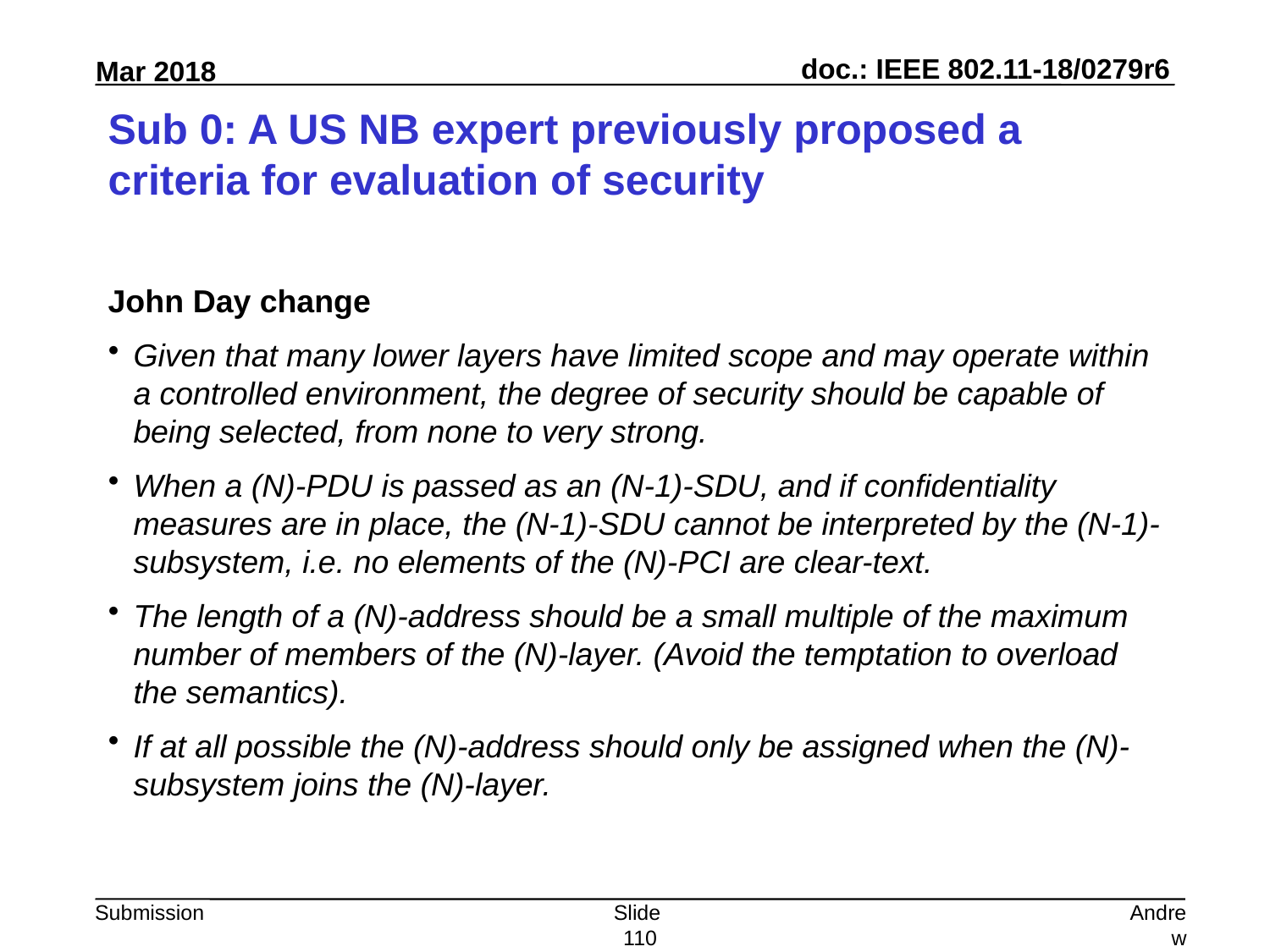

# Sub 0: A US NB expert previously proposed a criteria for evaluation of security
John Day change
Given that many lower layers have limited scope and may operate within a controlled environment, the degree of security should be capable of being selected, from none to very strong.
When a (N)-PDU is passed as an (N-1)-SDU, and if confidentiality measures are in place, the (N-1)-SDU cannot be interpreted by the (N-1)-subsystem, i.e. no elements of the (N)-PCI are clear-text.
The length of a (N)-address should be a small multiple of the maximum number of members of the (N)-layer. (Avoid the temptation to overload the semantics).
If at all possible the (N)-address should only be assigned when the (N)-subsystem joins the (N)-layer.

Slide 110
Andrew Myles, Cisco